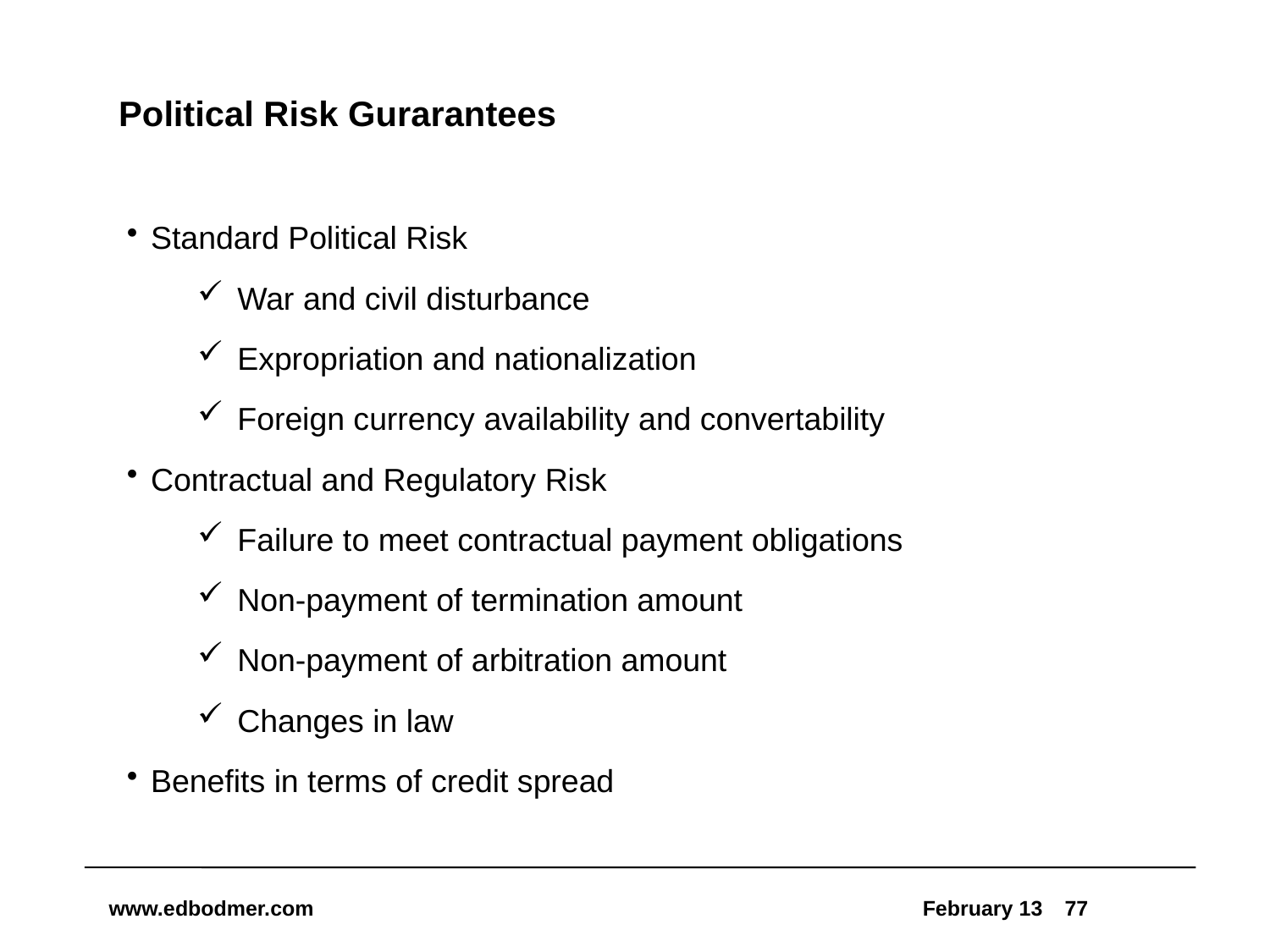

# Political Risk Gurarantees
Standard Political Risk
War and civil disturbance
Expropriation and nationalization
Foreign currency availability and convertability
Contractual and Regulatory Risk
Failure to meet contractual payment obligations
Non-payment of termination amount
Non-payment of arbitration amount
Changes in law
Benefits in terms of credit spread